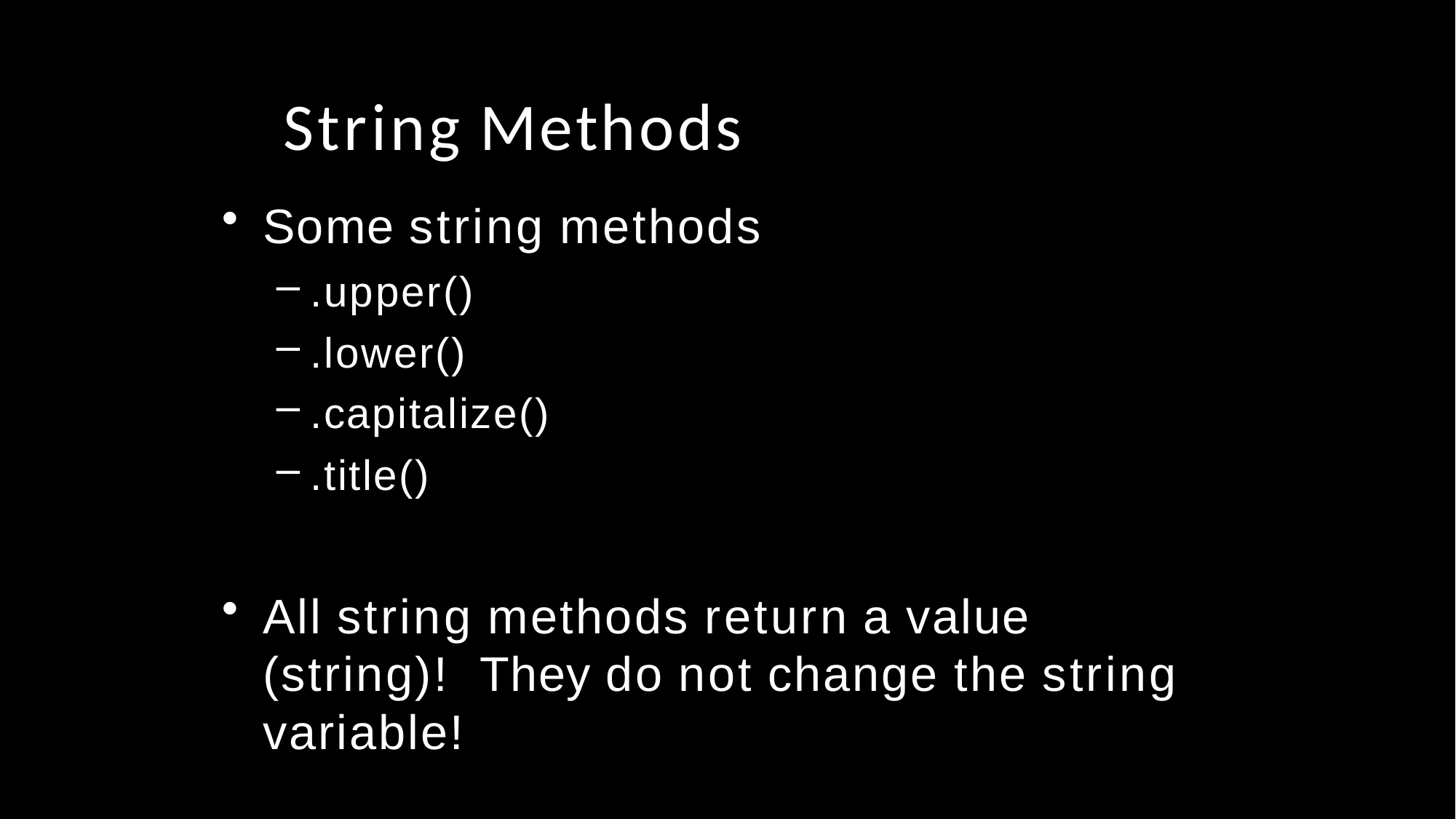

# String Methods
Some string methods
.upper()
.lower()
.capitalize()
.title()

All string methods return a value (string)!  They do not change the string variable!